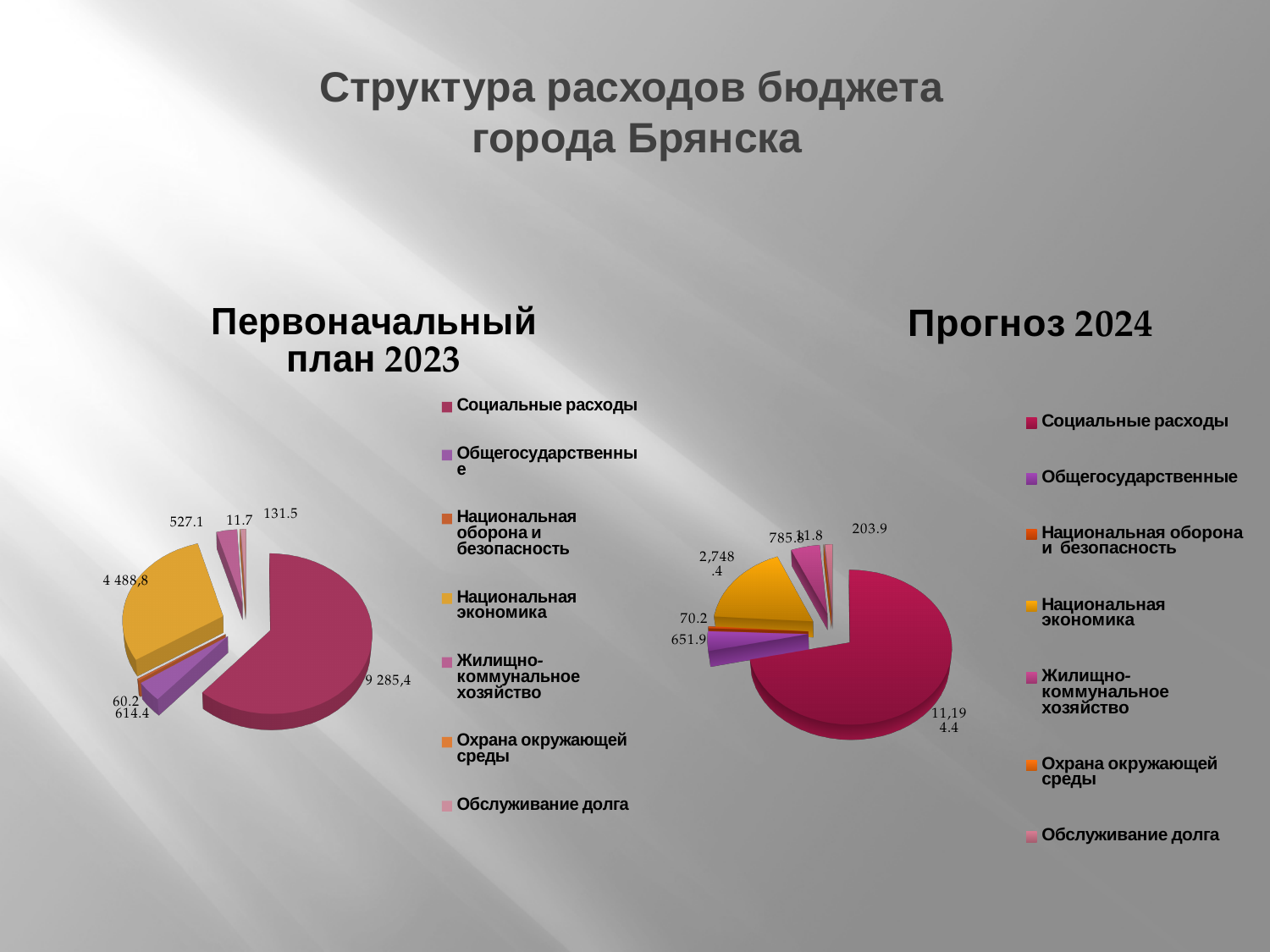

# Структура расходов бюджета города Брянска

[unsupported chart]

[unsupported chart]